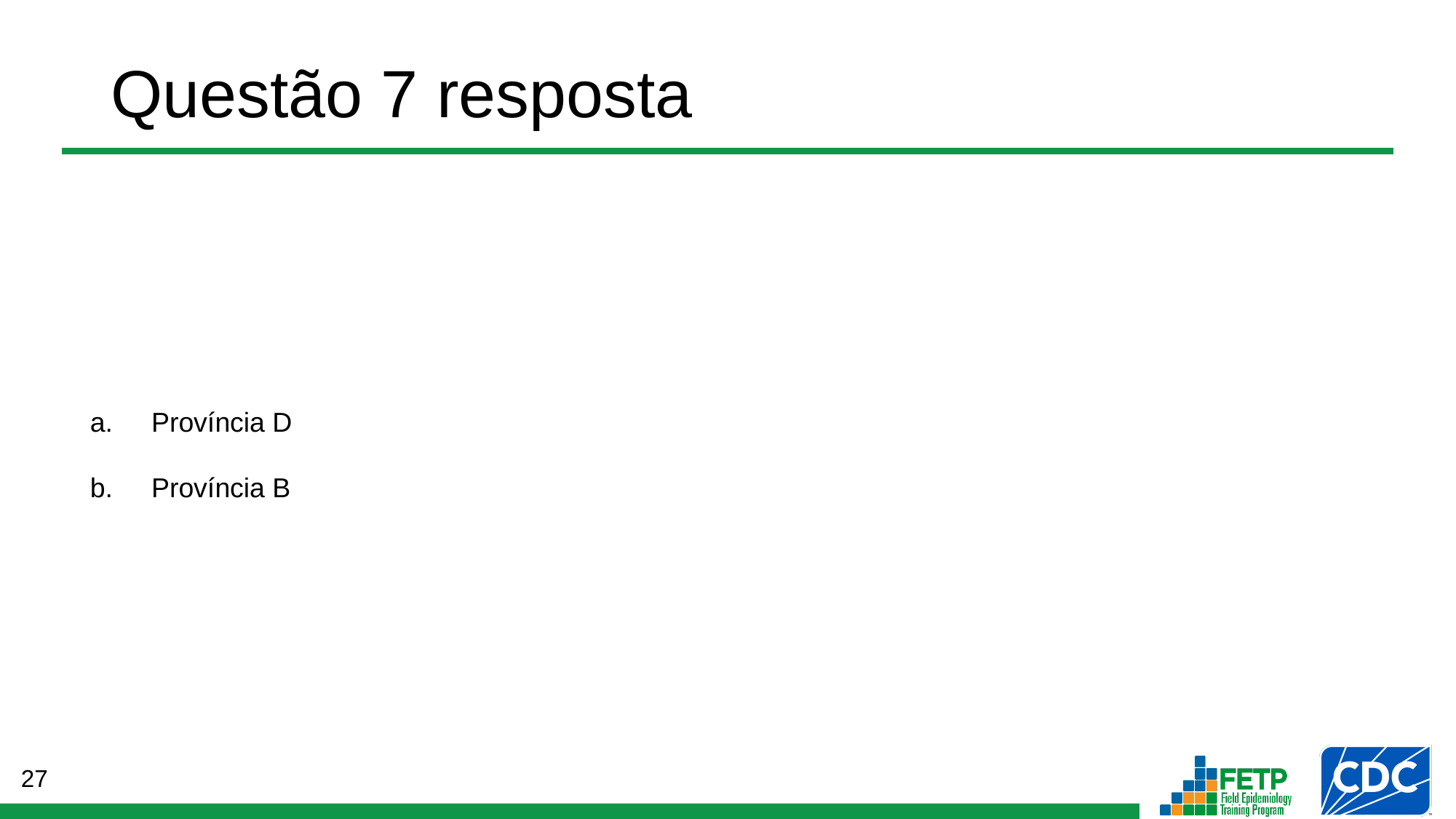

# Questão 7 resposta
Província D

Província B